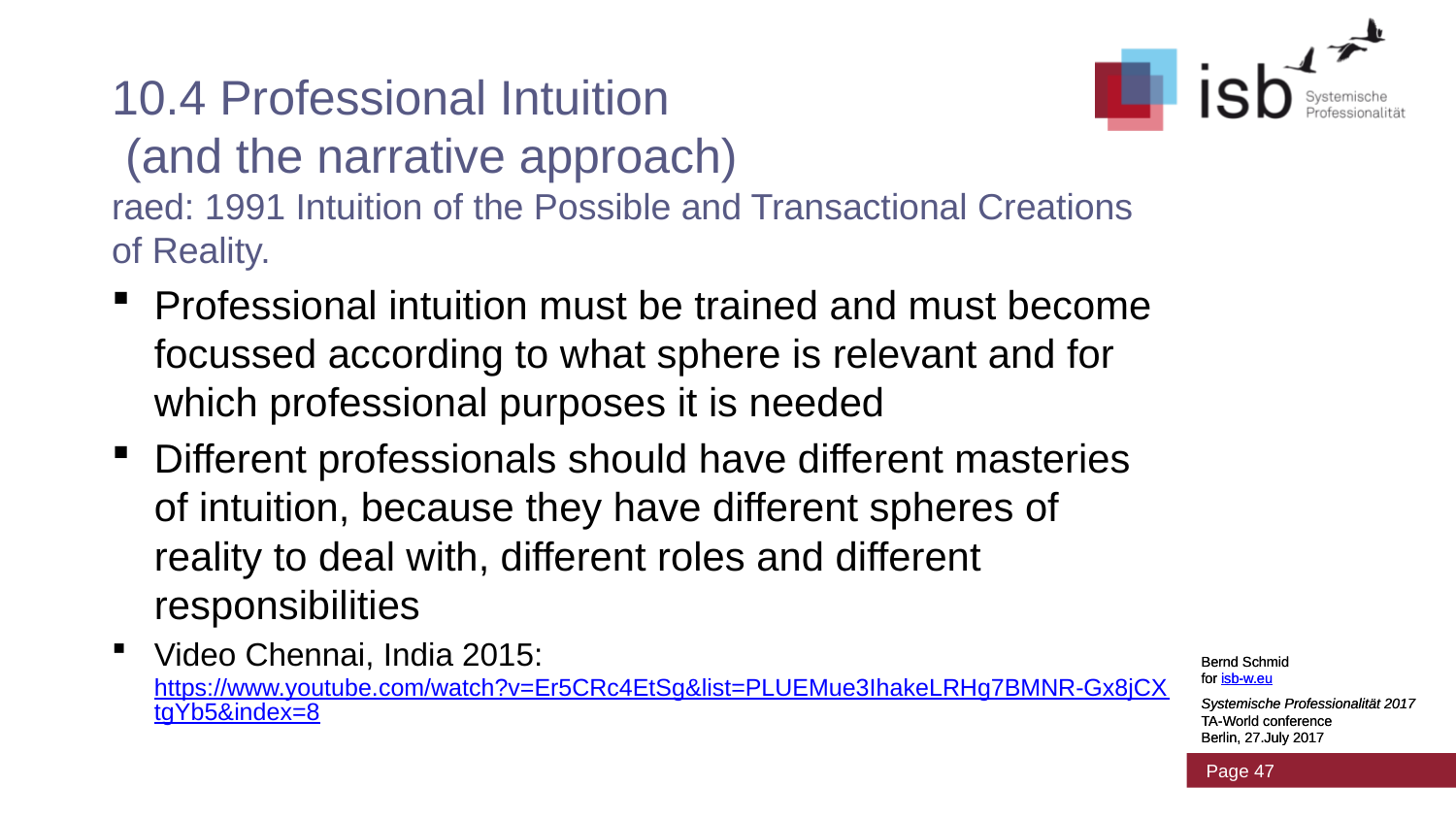

# 10.4 Professional Intuition (and the narrative approach) raed: 1991 Intuition of the Possible and Transactional Creations of Reality.
Professional intuition must be trained and must become focussed according to what sphere is relevant and for which professional purposes it is needed
Different professionals should have different masteries of intuition, because they have different spheres of reality to deal with, different roles and different responsibilities
Video Chennai, India 2015: https://www.youtube.com/watch?v=Er5CRc4EtSg&list=PLUEMue3IhakeLRHg7BMNR-Gx8jCXtgYb5&index=8
Bernd Schmid
for isb-w.eu
Systemische Professionalität 2017
TA-World conference
Berlin, 27.July 2017
 Page 47